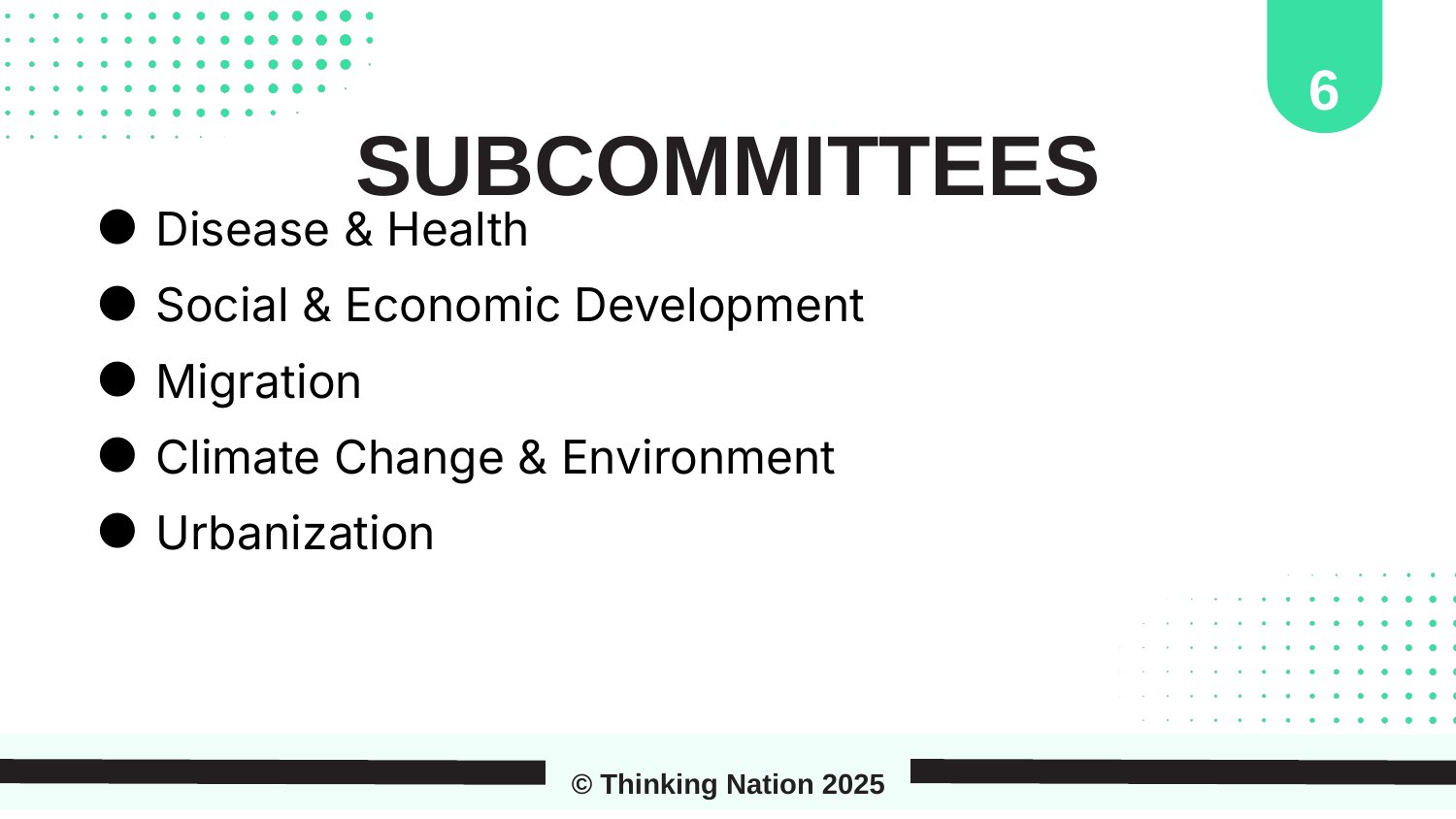

6
SUBCOMMITTEES
Disease & Health
Social & Economic Development
Migration
Climate Change & Environment
Urbanization

© Thinking Nation 2025